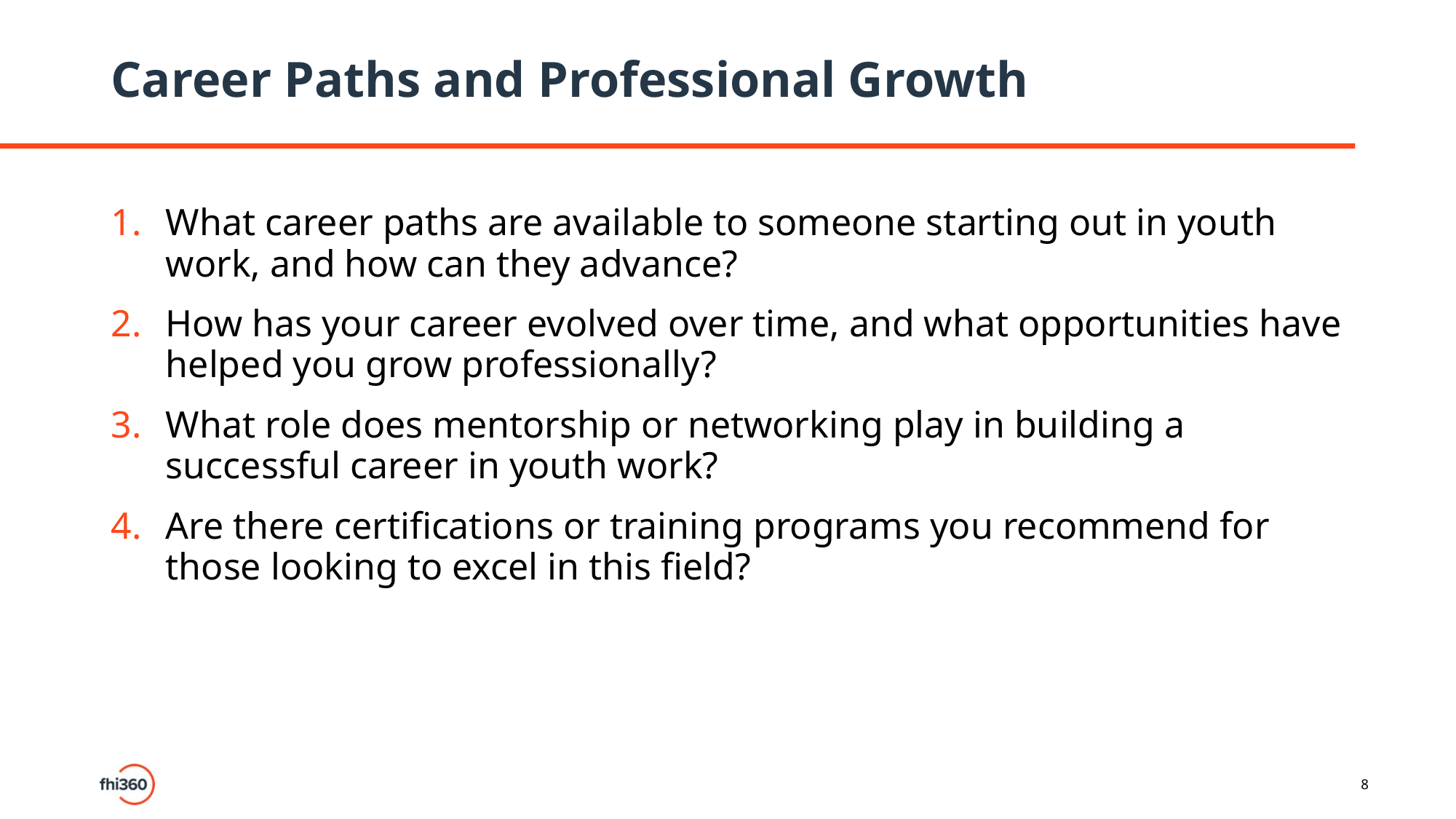

# Career Paths and Professional Growth
What career paths are available to someone starting out in youth work, and how can they advance?
How has your career evolved over time, and what opportunities have helped you grow professionally?
What role does mentorship or networking play in building a successful career in youth work?
Are there certifications or training programs you recommend for those looking to excel in this field?